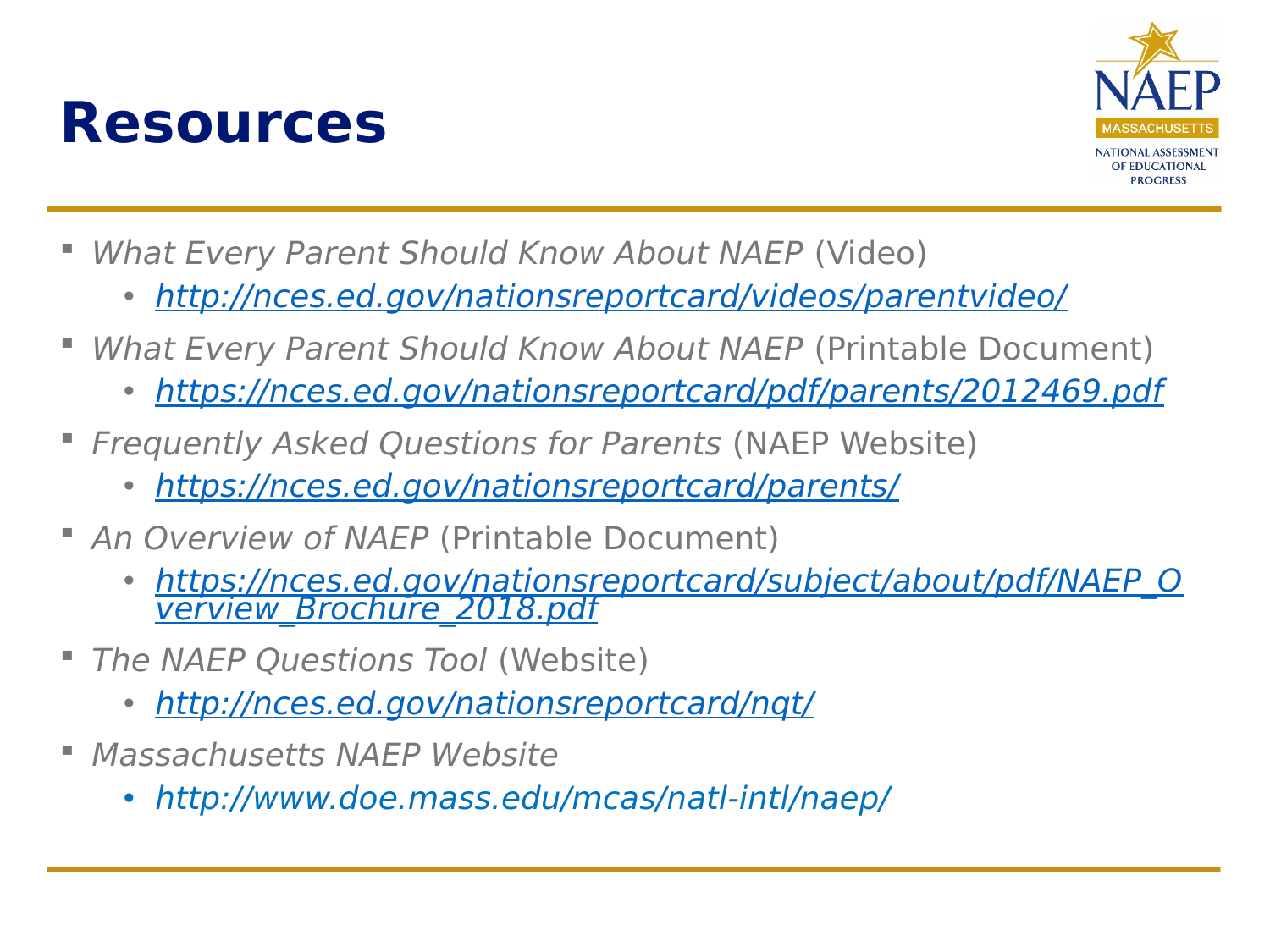

# Resources
What Every Parent Should Know About NAEP (Video)
http://nces.ed.gov/nationsreportcard/videos/parentvideo/
What Every Parent Should Know About NAEP (Printable Document)
https://nces.ed.gov/nationsreportcard/pdf/parents/2012469.pdf
Frequently Asked Questions for Parents (NAEP Website)
https://nces.ed.gov/nationsreportcard/parents/
An Overview of NAEP (Printable Document)
https://nces.ed.gov/nationsreportcard/subject/about/pdf/NAEP_Overview_Brochure_2018.pdf
The NAEP Questions Tool (Website)
http://nces.ed.gov/nationsreportcard/nqt/
Massachusetts NAEP Website
http://www.doe.mass.edu/mcas/natl-intl/naep/
36